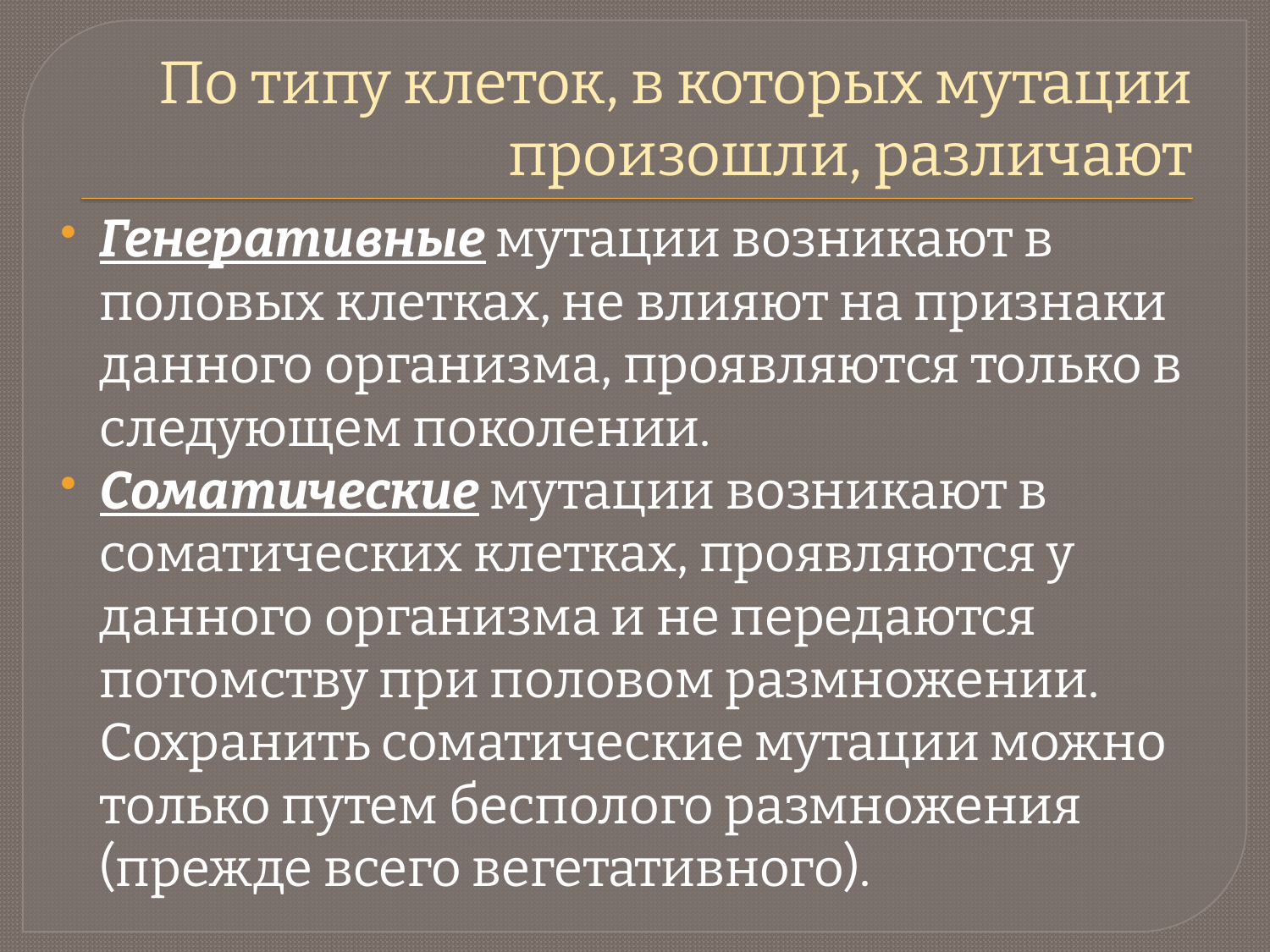

# По типу клеток, в которых мутации произошли, различают
Генеративные мутации возникают в половых клетках, не влияют на признаки данного организма, проявляются только в следующем поколении.
Соматические мутации возникают в соматических клетках, проявляются у данного организма и не передаются потомству при половом размножении. Сохранить соматические мутации можно только путем бесполого размножения (прежде всего вегетативного).